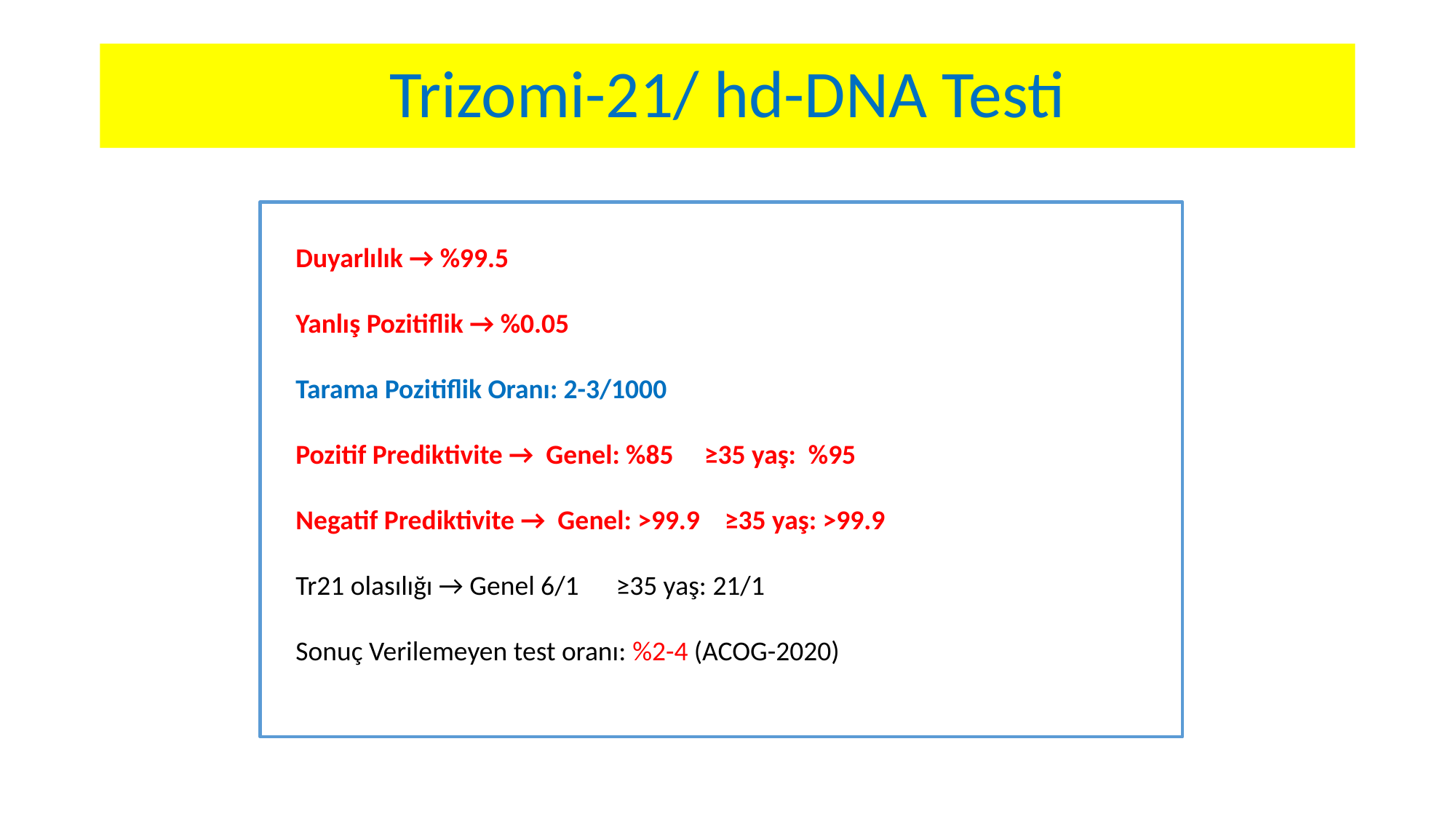

# Trizomi-21/ hd-DNA Testi
    Duyarlılık → %99.5
    Yanlış Pozitiflik → %0.05
    Tarama Pozitiflik Oranı: 2-3/1000
    Pozitif Prediktivite →  Genel: %85     ≥35 yaş:  %95
    Negatif Prediktivite →  Genel: >99.9    ≥35 yaş: >99.9
    Tr21 olasılığı → Genel 6/1      ≥35 yaş: 21/1
    Sonuç Verilemeyen test oranı: %2-4 (ACOG-2020)